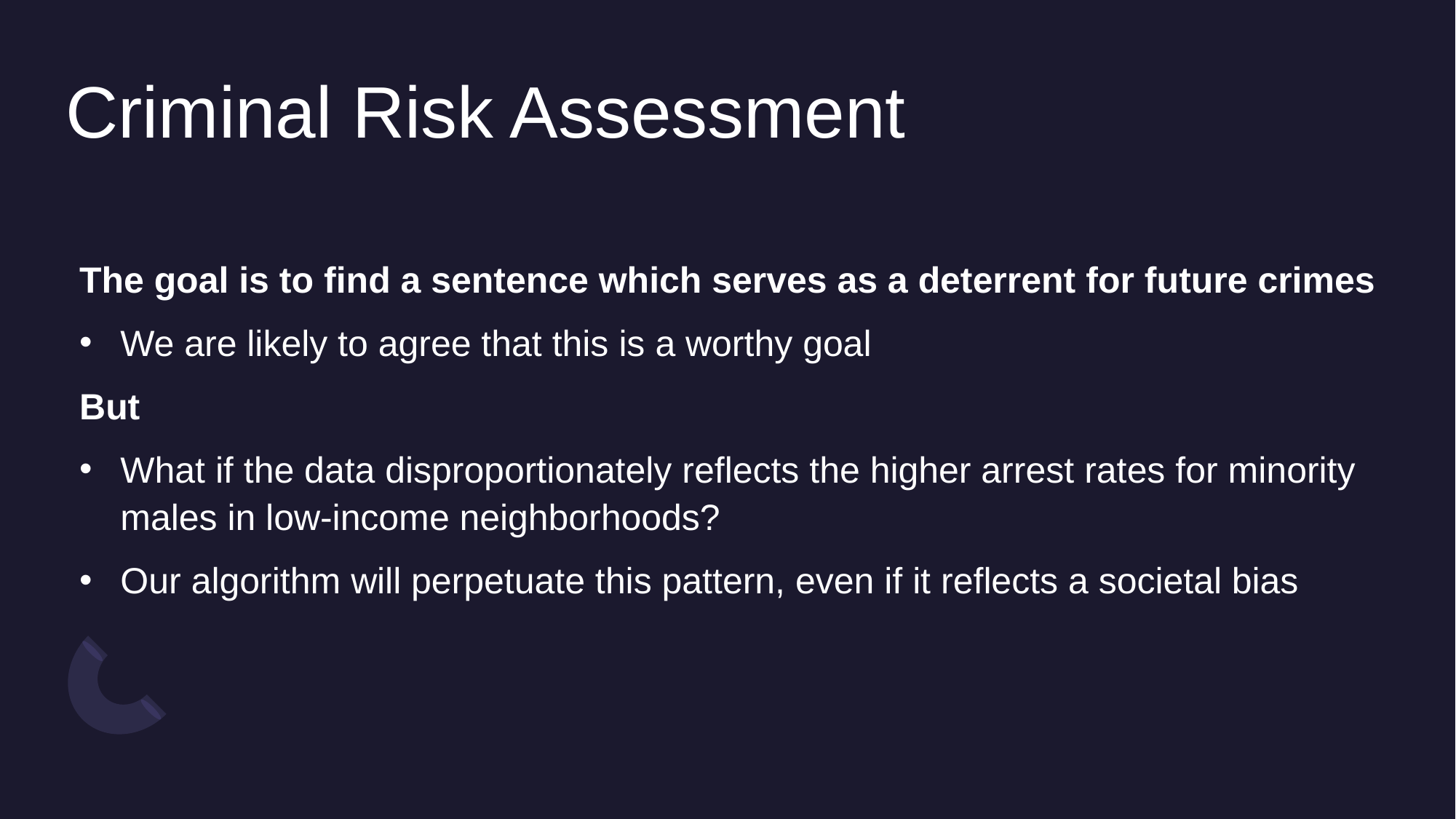

# Criminal Risk Assessment
The goal is to find a sentence which serves as a deterrent for future crimes
We are likely to agree that this is a worthy goal
But
What if the data disproportionately reflects the higher arrest rates for minority males in low-income neighborhoods?
Our algorithm will perpetuate this pattern, even if it reflects a societal bias